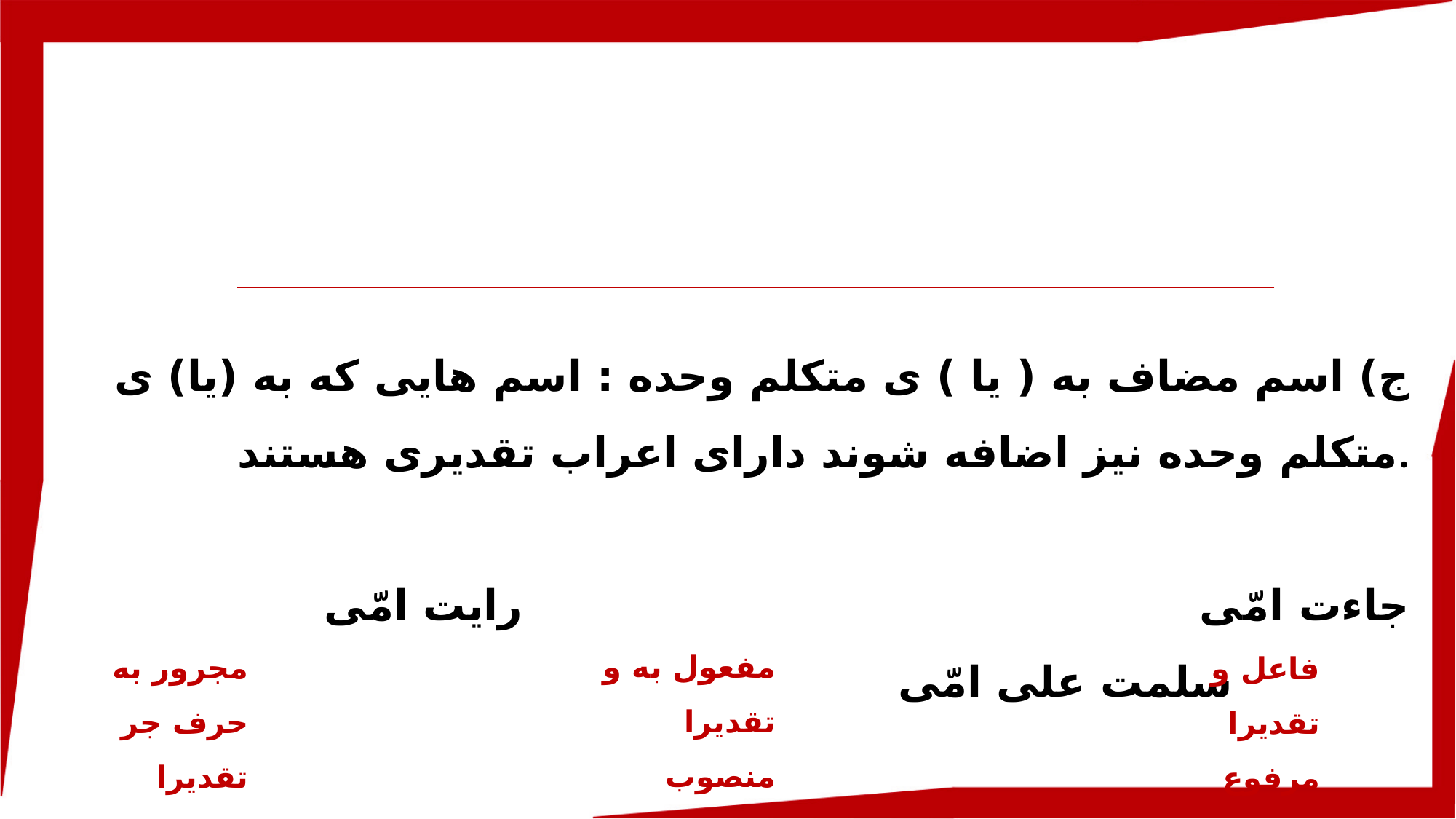

ج) اسم مضاف به ( یا ) ی متکلم وحده : اسم هایی که به (یا) ی متکلم وحده نیز اضافه شوند دارای اعراب تقدیری هستند.

جاءت امّی                                              رایت امّی                                سلمت علی امّی
مفعول به و تقدیرا منصوب
 مجرور به حرف جر تقدیرا
فاعل و تقدیرا مرفوع